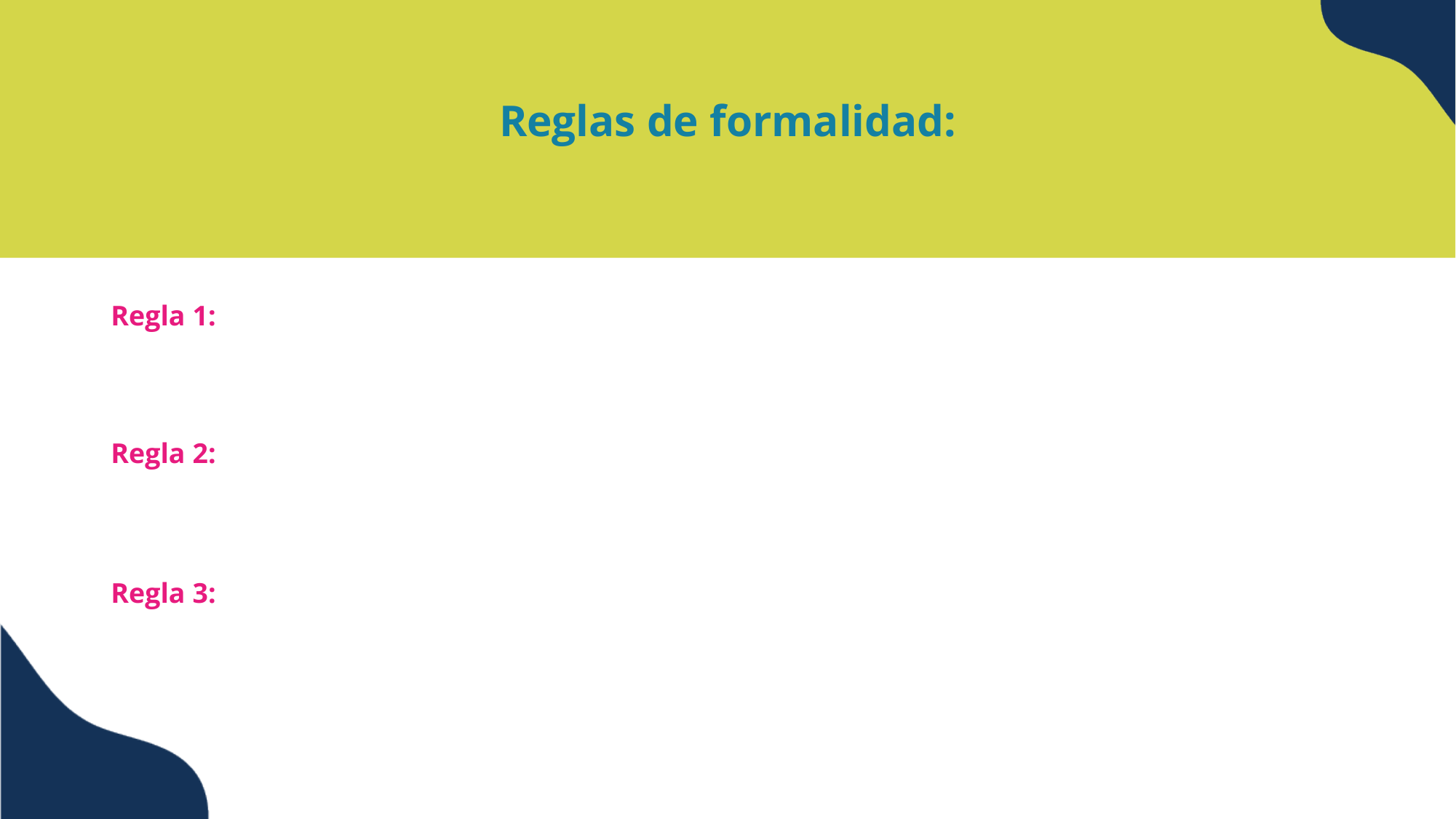

# Reglas de formalidad:
Regla 1:

Regla 2:

Regla 3: